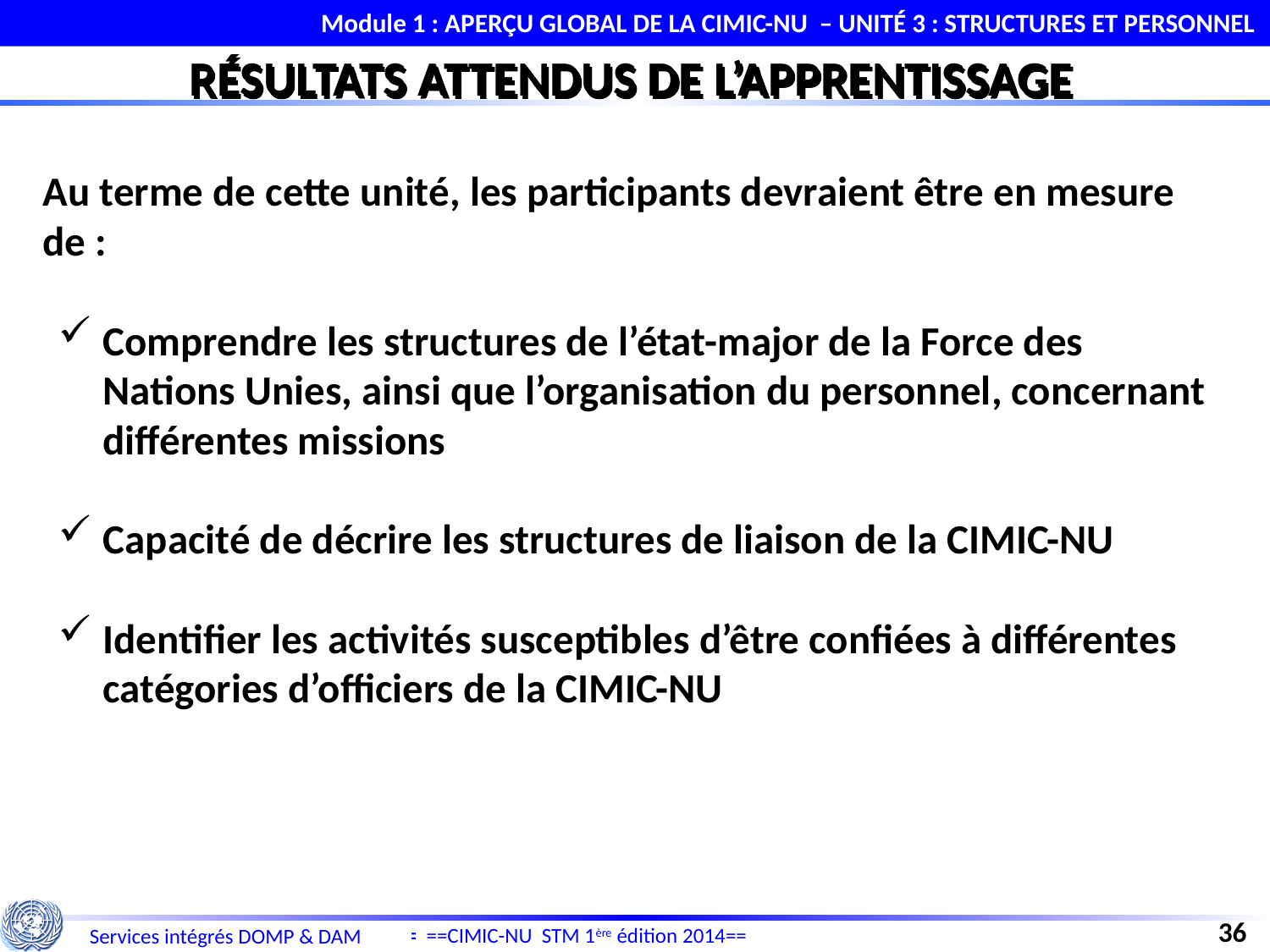

Module 1 : APERÇU GLOBAL DE LA CIMIC-NU  – UNITÉ 3 : STRUCTURES ET PERSONNEL
RÉSULTATS ATTENDUS DE L’APPRENTISSAGE
Au terme de cette unité, les participants devraient être en mesure de :

Comprendre les structures de l’état-major de la Force des Nations Unies, ainsi que l’organisation du personnel, concernant différentes missions

Capacité de décrire les structures de liaison de la CIMIC-NU

Identifier les activités susceptibles d’être confiées à différentes catégories d’officiers de la CIMIC-NU

36
==CIMIC-NU  STM 1ère édition 2014==
Services intégrés DOMP & DAM